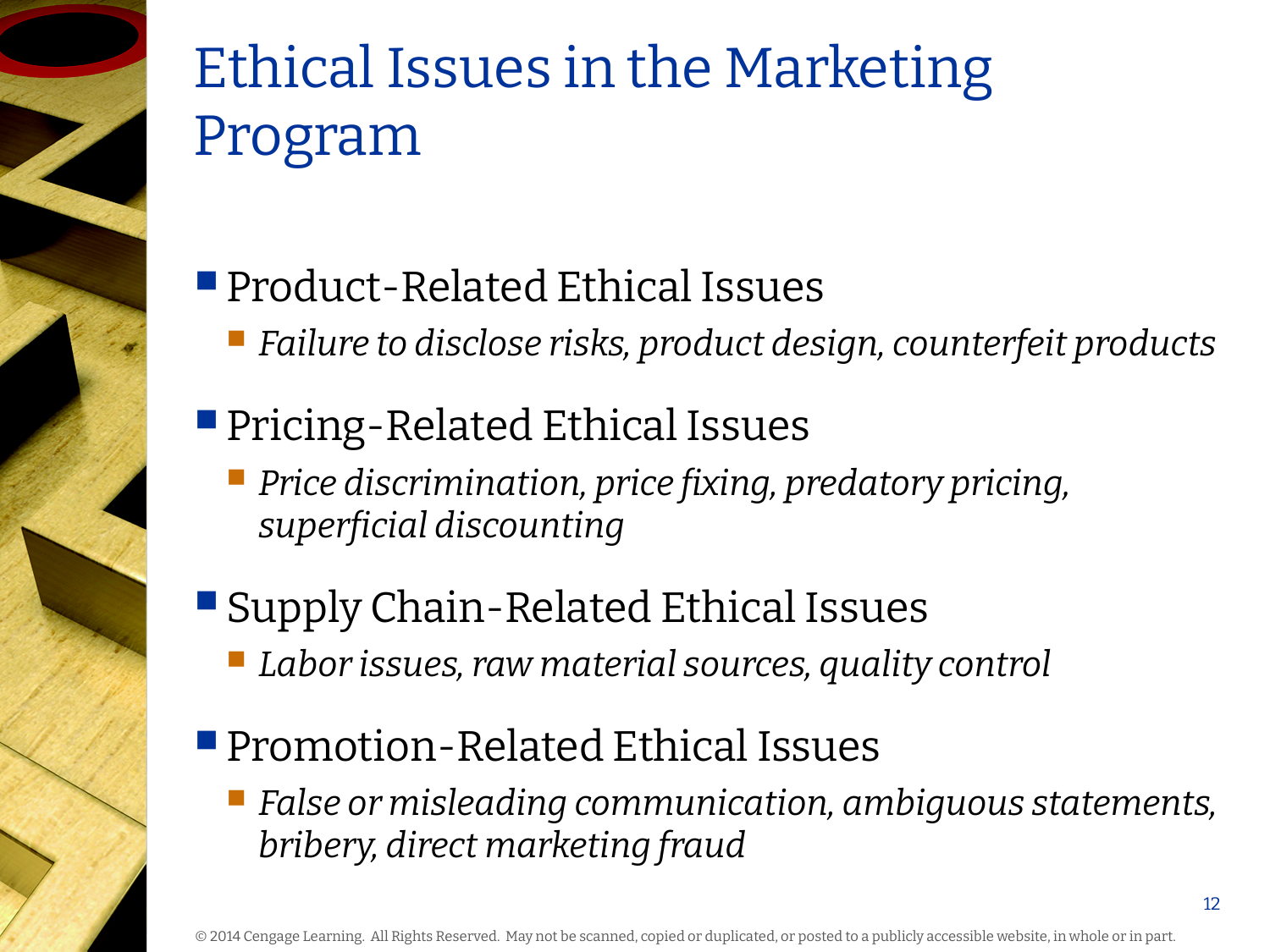

# Ethical Issues in the Marketing Program

Product-Related Ethical Issues
Failure to disclose risks, product design, counterfeit products
Pricing-Related Ethical Issues
Price discrimination, price fixing, predatory pricing, superficial discounting
Supply Chain-Related Ethical Issues
Labor issues, raw material sources, quality control
Promotion-Related Ethical Issues
False or misleading communication, ambiguous statements, bribery, direct marketing fraud
12